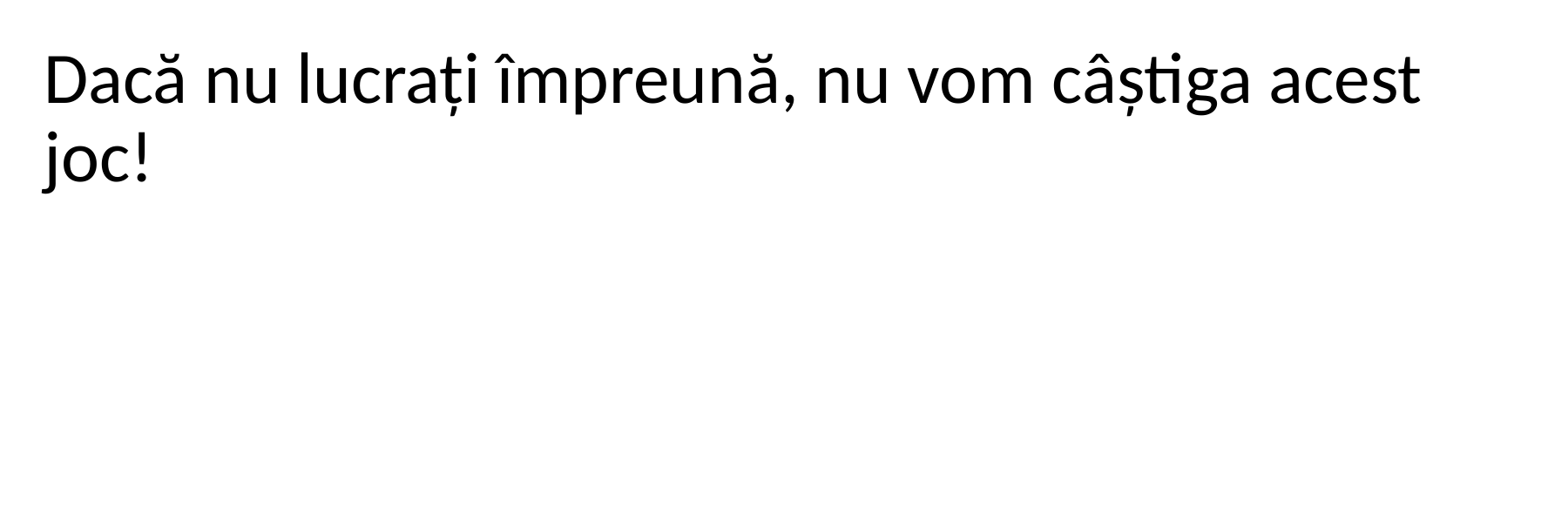

Dacă nu lucrați împreună, nu vom câștiga acest joc!